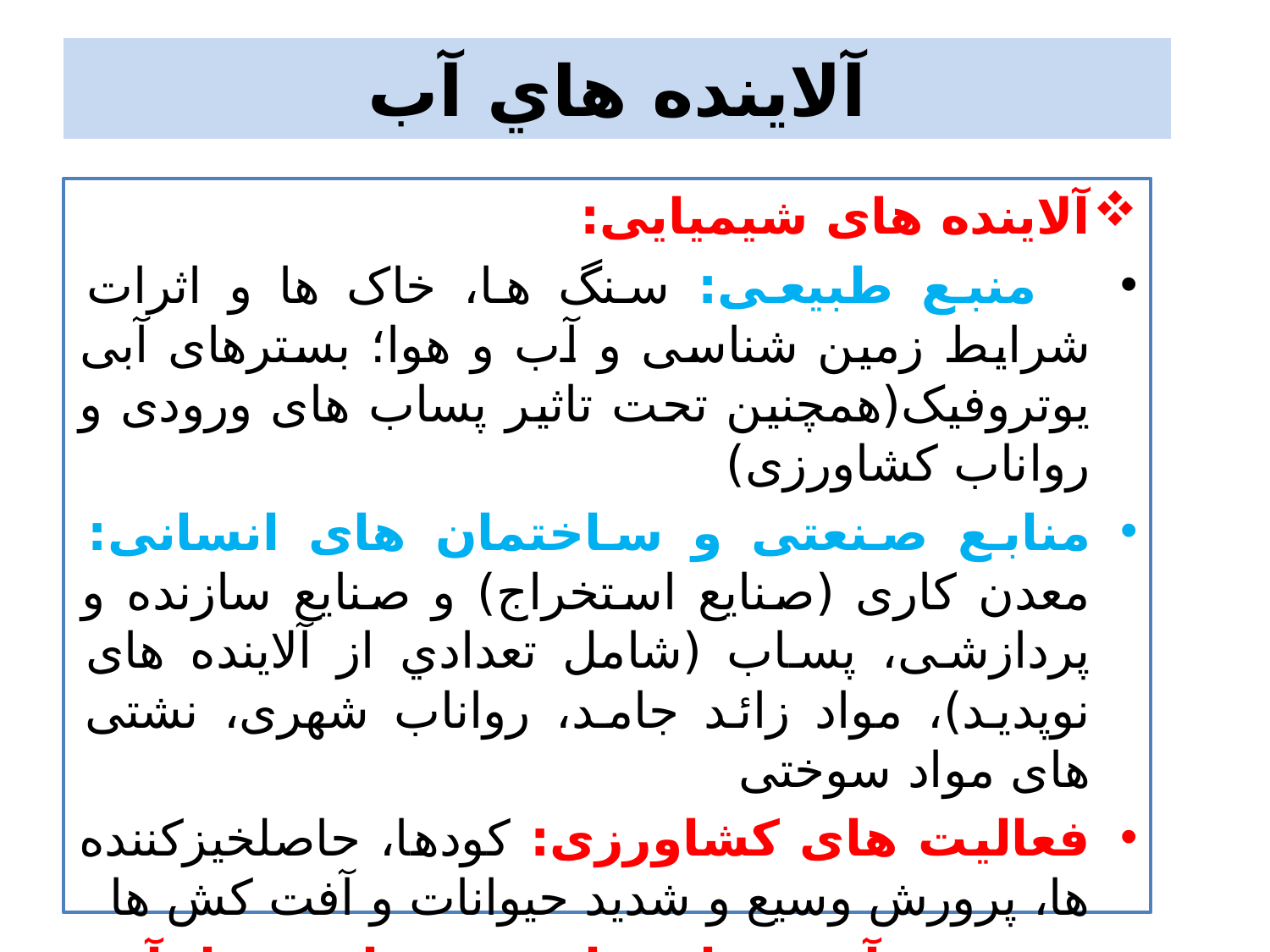

# آلاينده هاي آب
آلاینده های شیمیایی:
  منبع طبیعی: سنگ ها، خاک ها و اثرات شرایط زمین شناسی و آب و هوا؛ بسترهای آبی یوتروفیک(همچنین تحت تاثیر پساب های ورودی و رواناب کشاورزی)
منابع صنعتی و ساختمان های انسانی: معدن کاری (صنایع استخراج) و صنایع سازنده و پردازشی، پساب (شامل تعدادي از آلاینده های نوپدید)، مواد زائد جامد، رواناب شهری، نشتی های مواد سوختی
فعالیت های کشاورزی: کودها، حاصلخیزکننده ها، پرورش وسیع و شدید حیوانات و آفت کش ها
تصفیه آب یا مواد در تماس با آب آشامیدنی: منعقدکننده ها، DBPها، مواد مورد استفاده در لوله کشی